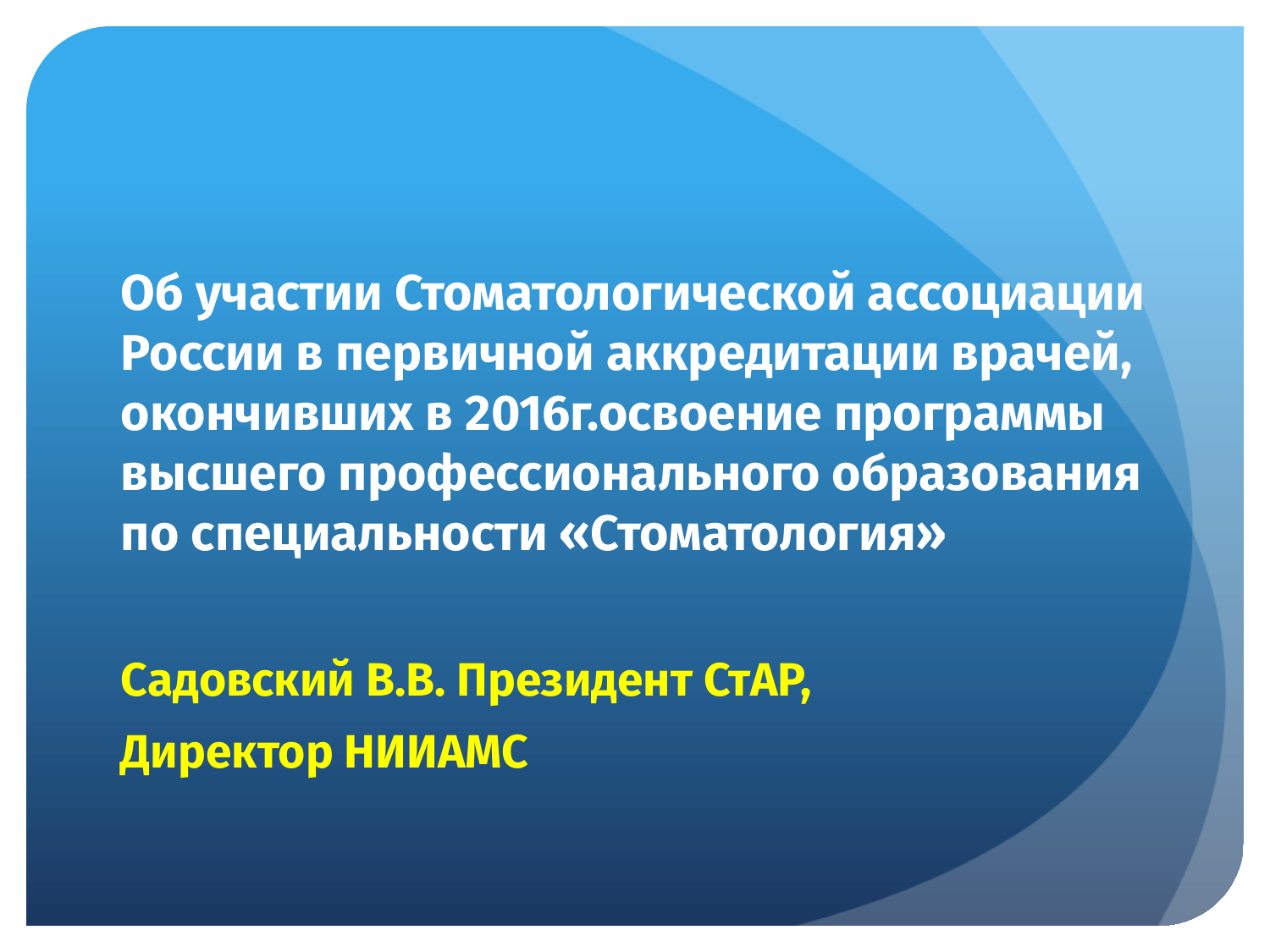

#
Об участии Стоматологической ассоциации России в первичной аккредитации врачей, окончивших в 2016г.освоение программы высшего профессионального образования по специальности «Стоматология»

Садовский В.В. Президент СтАР,
Директор НИИАМС